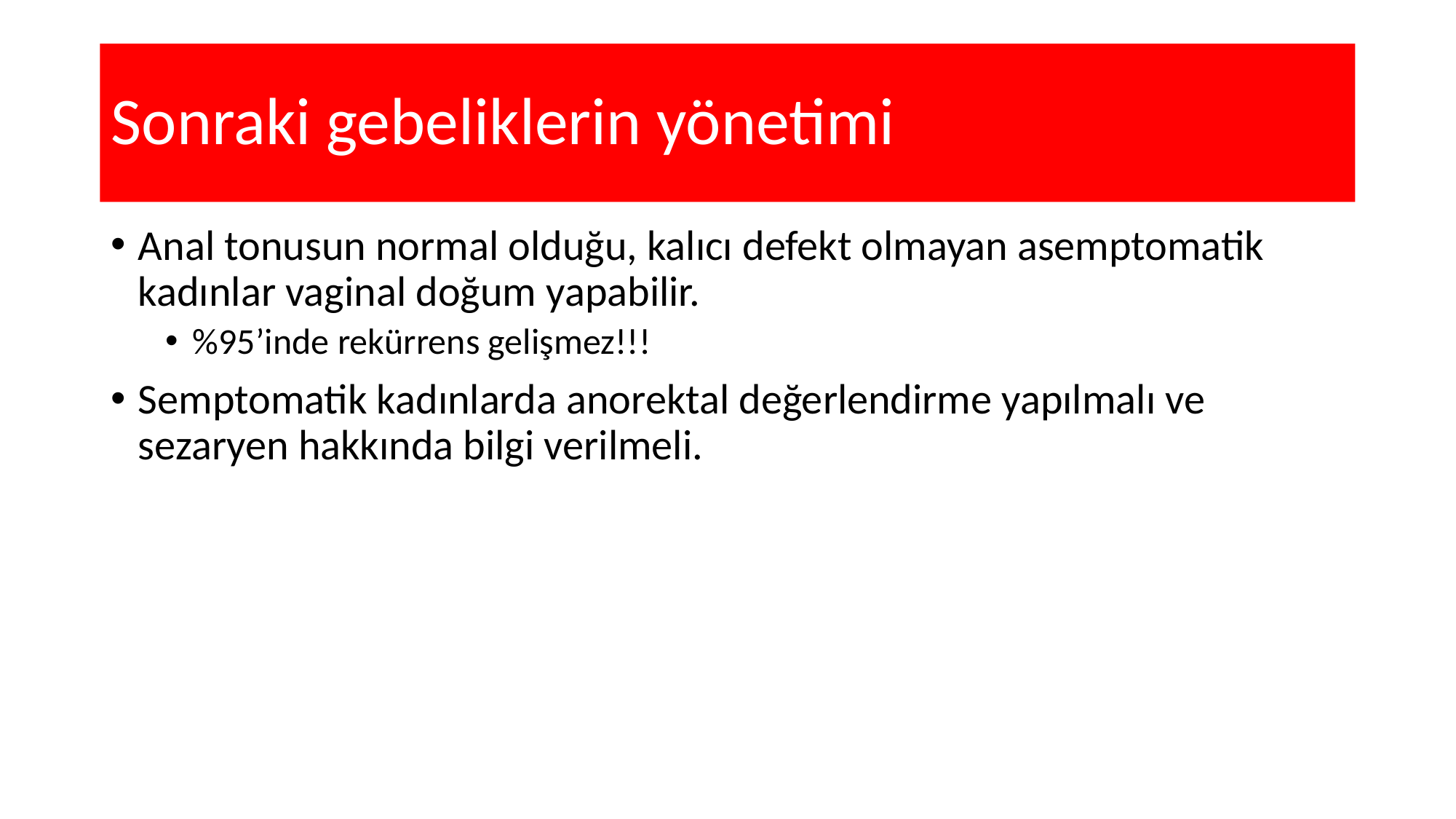

# Sonraki gebeliklerin yönetimi
Anal tonusun normal olduğu, kalıcı defekt olmayan asemptomatik kadınlar vaginal doğum yapabilir.
%95’inde rekürrens gelişmez!!!
Semptomatik kadınlarda anorektal değerlendirme yapılmalı ve sezaryen hakkında bilgi verilmeli.